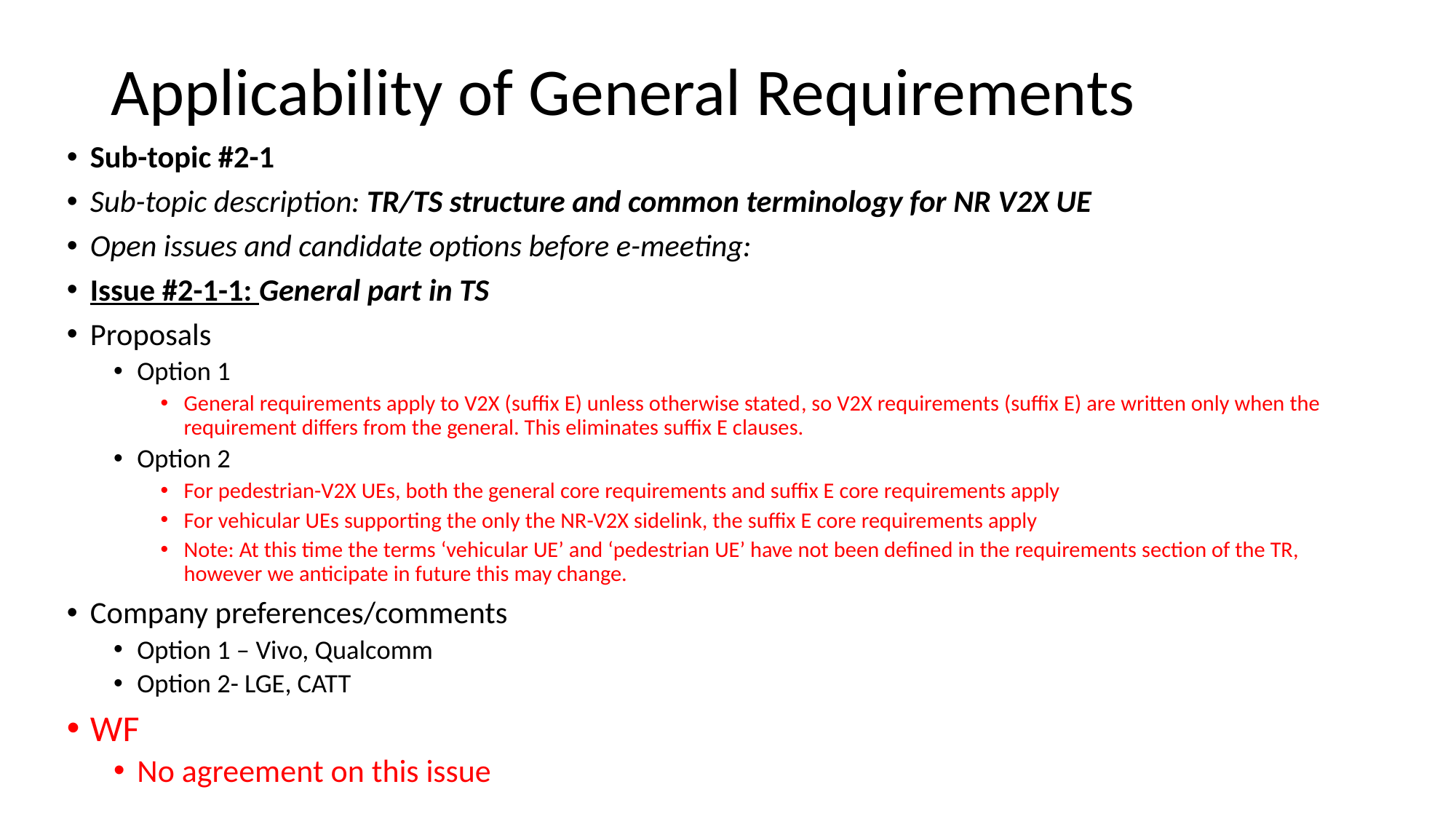

# Applicability of General Requirements
Sub-topic #2-1
Sub-topic description: TR/TS structure and common terminology for NR V2X UE
Open issues and candidate options before e-meeting:
Issue #2-1-1: General part in TS
Proposals
Option 1
General requirements apply to V2X (suffix E) unless otherwise stated, so V2X requirements (suffix E) are written only when the requirement differs from the general. This eliminates suffix E clauses.
Option 2
For pedestrian-V2X UEs, both the general core requirements and suffix E core requirements apply
For vehicular UEs supporting the only the NR-V2X sidelink, the suffix E core requirements apply
Note: At this time the terms ‘vehicular UE’ and ‘pedestrian UE’ have not been defined in the requirements section of the TR, however we anticipate in future this may change.
Company preferences/comments
Option 1 – Vivo, Qualcomm
Option 2- LGE, CATT
WF
No agreement on this issue